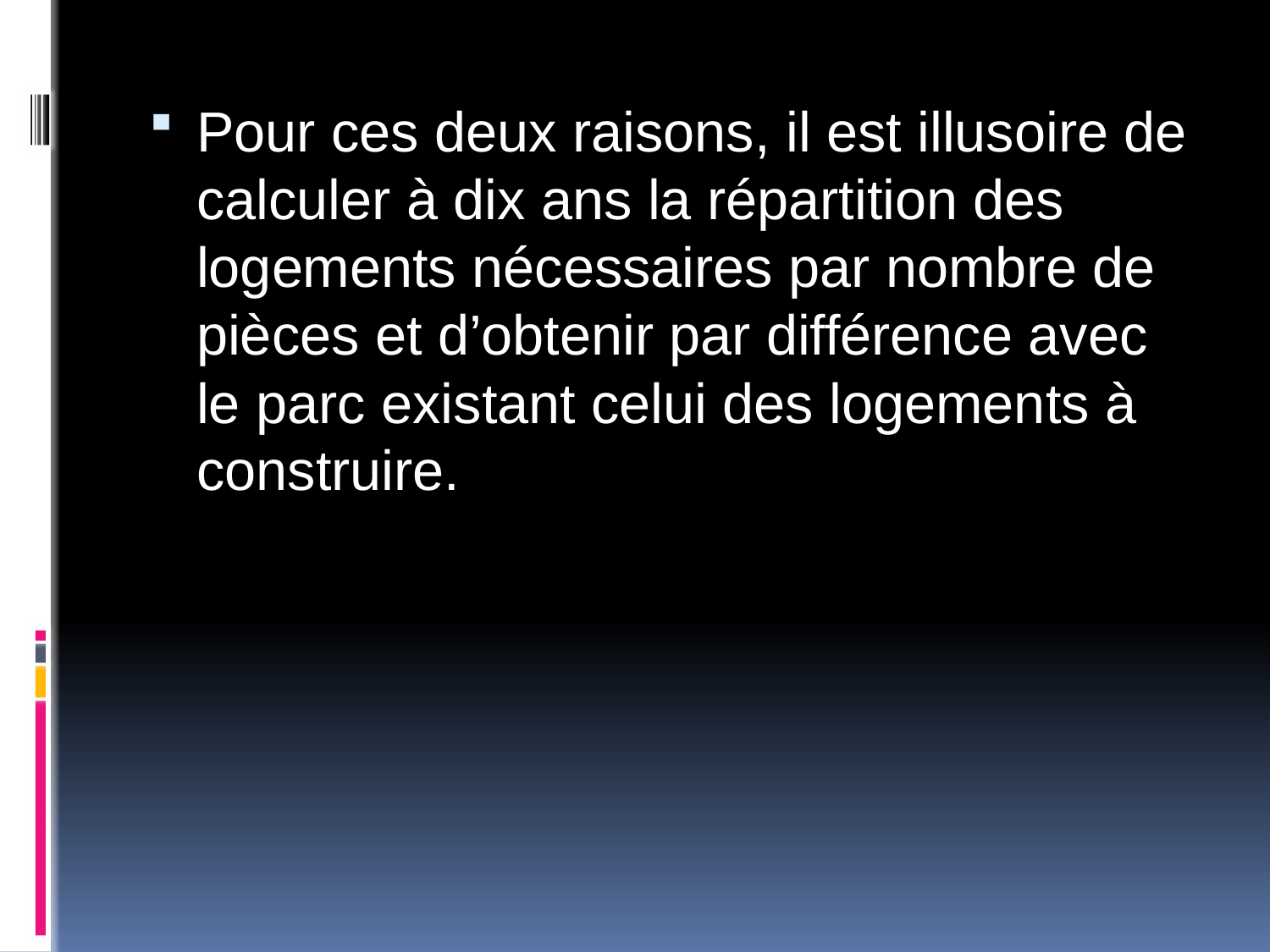

#
Pour ces deux raisons, il est illusoire de calculer à dix ans la répartition des logements nécessaires par nombre de pièces et d’obtenir par différence avec le parc existant celui des logements à construire.